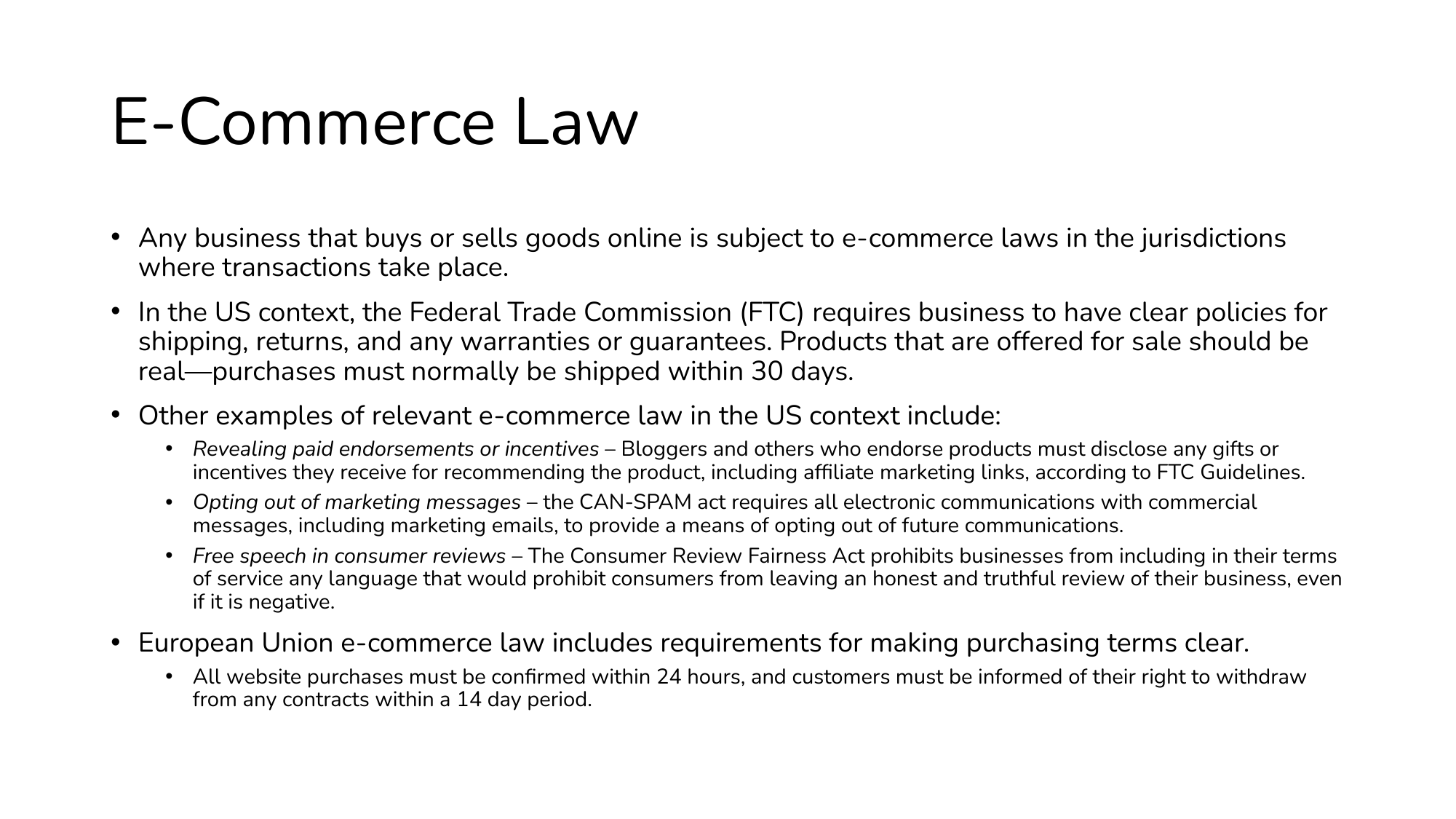

# E-Commerce Law
Any business that buys or sells goods online is subject to e-commerce laws in the jurisdictions where transactions take place.
In the US context, the Federal Trade Commission (FTC) requires business to have clear policies for shipping, returns, and any warranties or guarantees. Products that are offered for sale should be real—purchases must normally be shipped within 30 days.
Other examples of relevant e-commerce law in the US context include:
Revealing paid endorsements or incentives – Bloggers and others who endorse products must disclose any gifts or incentives they receive for recommending the product, including affiliate marketing links, according to FTC Guidelines.
Opting out of marketing messages – the CAN-SPAM act requires all electronic communications with commercial messages, including marketing emails, to provide a means of opting out of future communications.
Free speech in consumer reviews – The Consumer Review Fairness Act prohibits businesses from including in their terms of service any language that would prohibit consumers from leaving an honest and truthful review of their business, even if it is negative.
European Union e-commerce law includes requirements for making purchasing terms clear.
All website purchases must be confirmed within 24 hours, and customers must be informed of their right to withdraw from any contracts within a 14 day period.